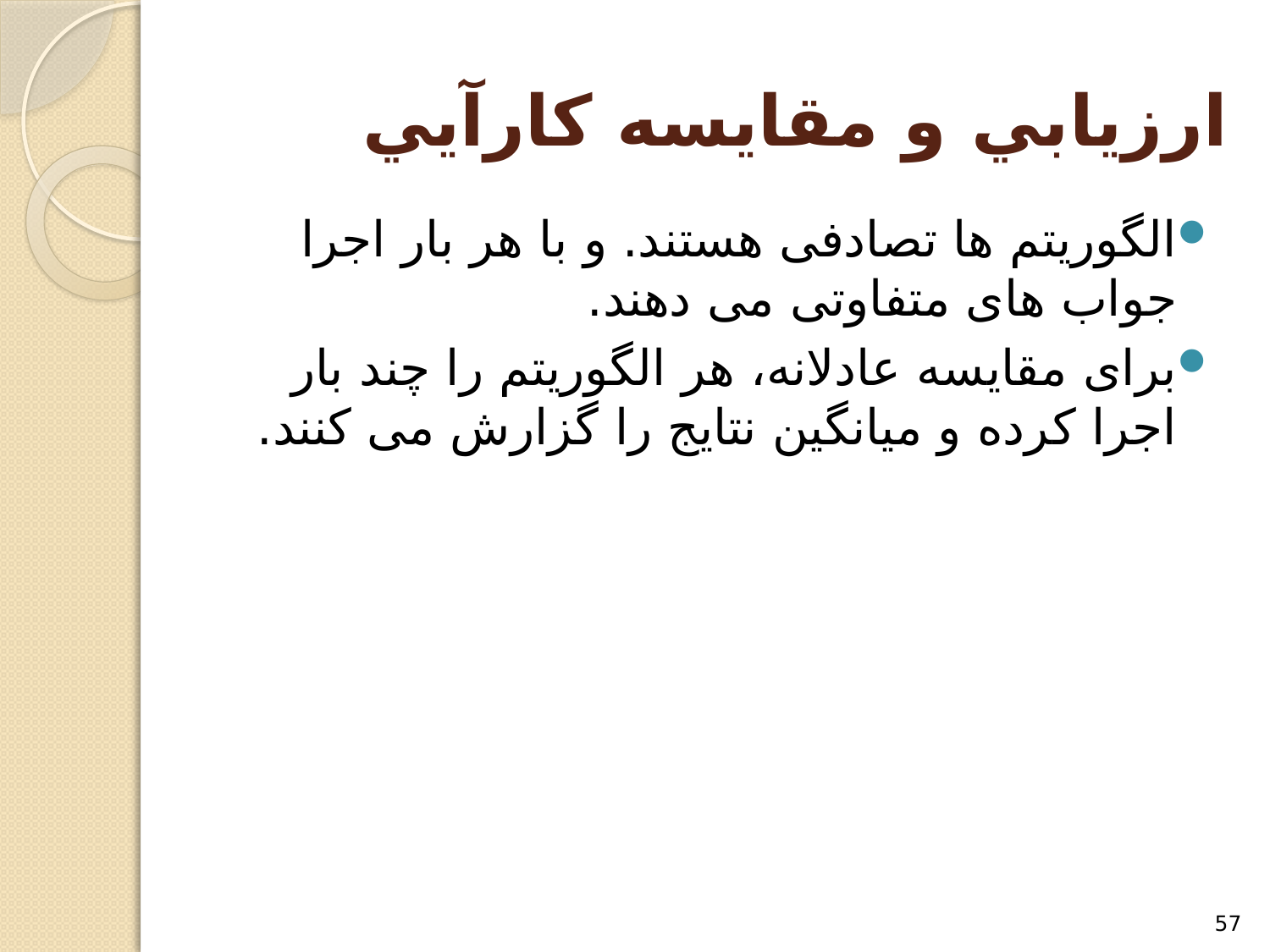

# ارزيابي و مقايسه کارآيي
الگوريتم ها تصادفی هستند. و با هر بار اجرا جواب های متفاوتی می دهند.
برای مقايسه عادلانه، هر الگوريتم را چند بار اجرا کرده و ميانگين نتايج را گزارش می کنند.

57